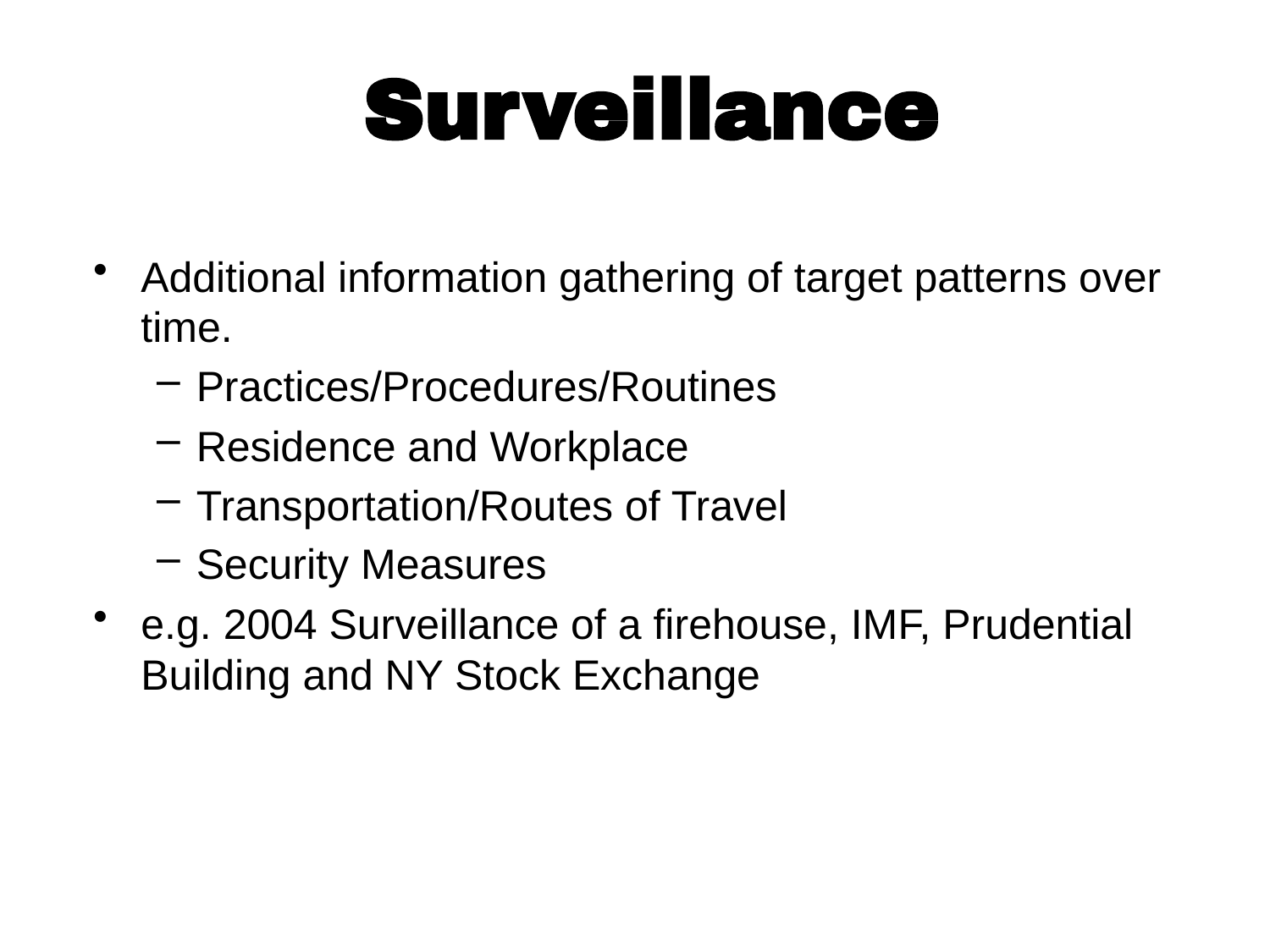

Surveillance

Additional information gathering of target patterns over time.
Practices/Procedures/Routines
Residence and Workplace
Transportation/Routes of Travel
Security Measures
e.g. 2004 Surveillance of a firehouse, IMF, Prudential Building and NY Stock Exchange